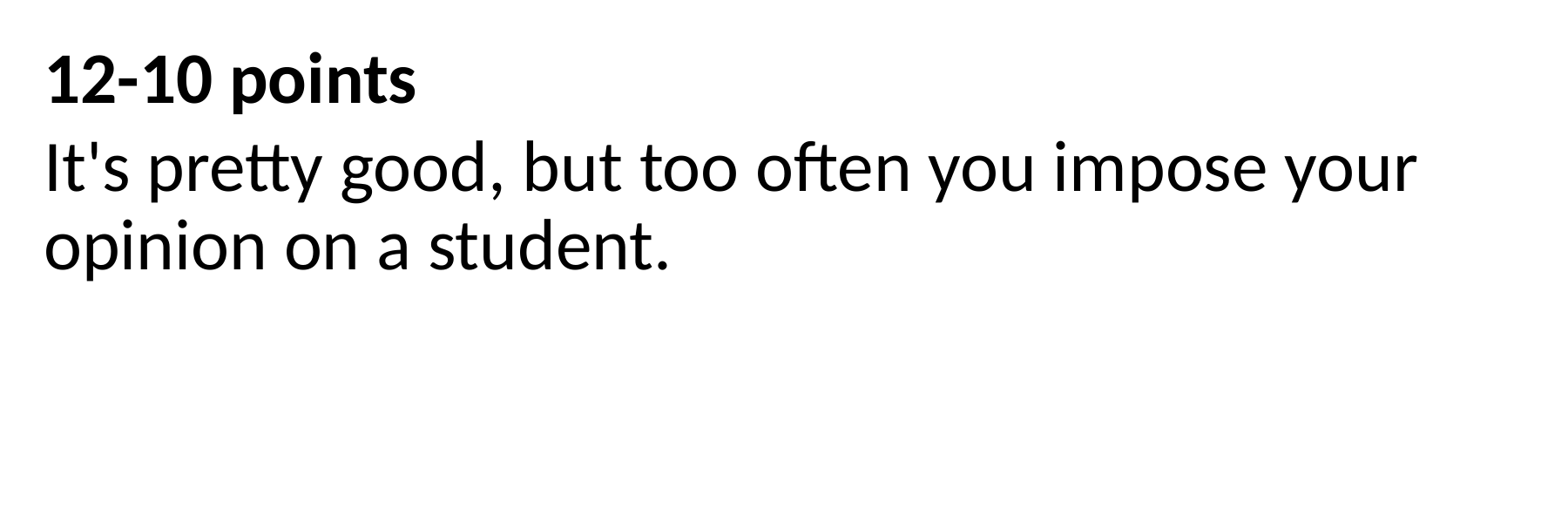

12-10 points
It's pretty good, but too often you impose your opinion on a student.